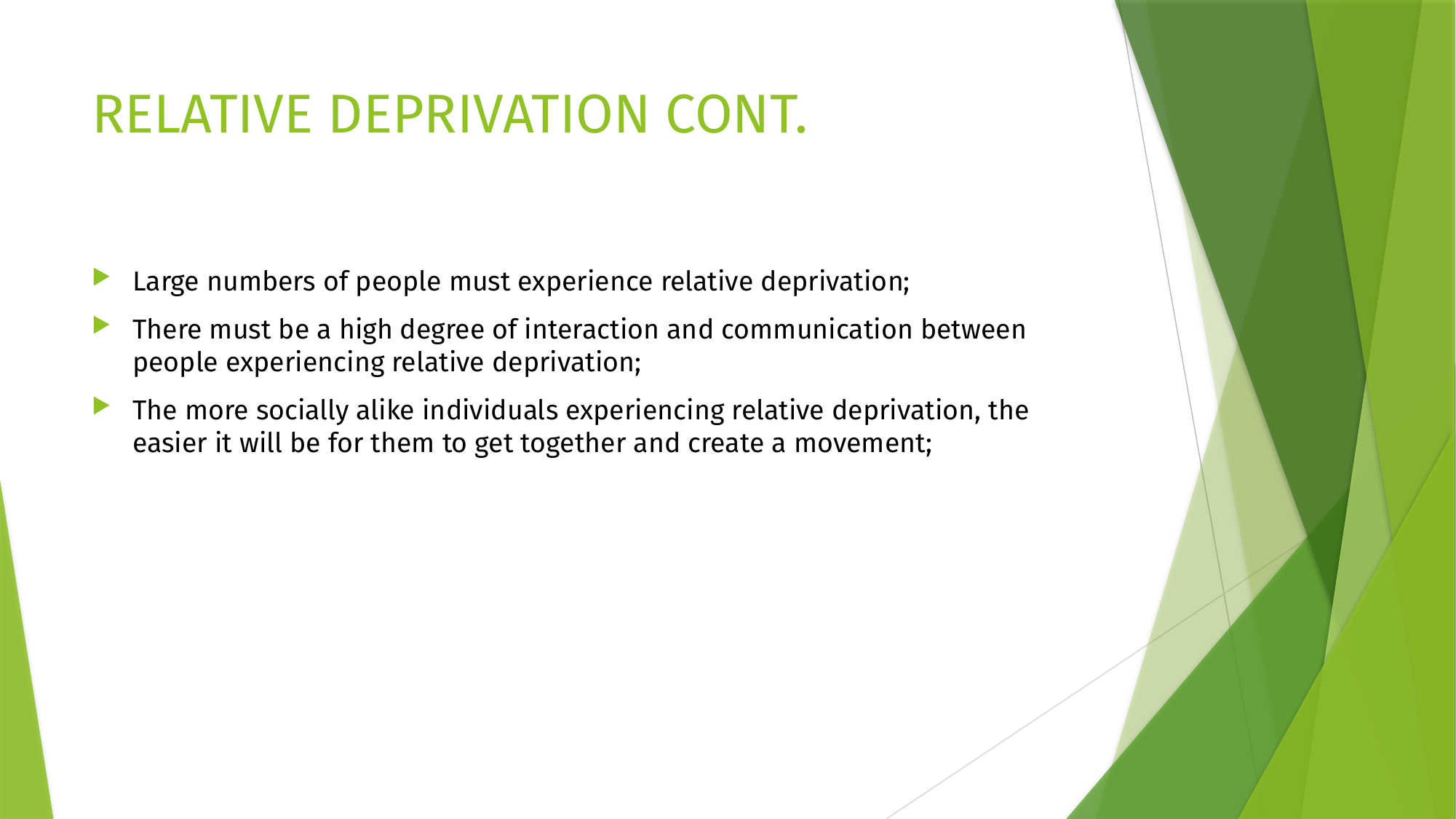

# RELATIVE DEPRIVATION CONT.
Large numbers of people must experience relative deprivation;
There must be a high degree of interaction and communication between people experiencing relative deprivation;
The more socially alike individuals experiencing relative deprivation, the easier it will be for them to get together and create a movement;